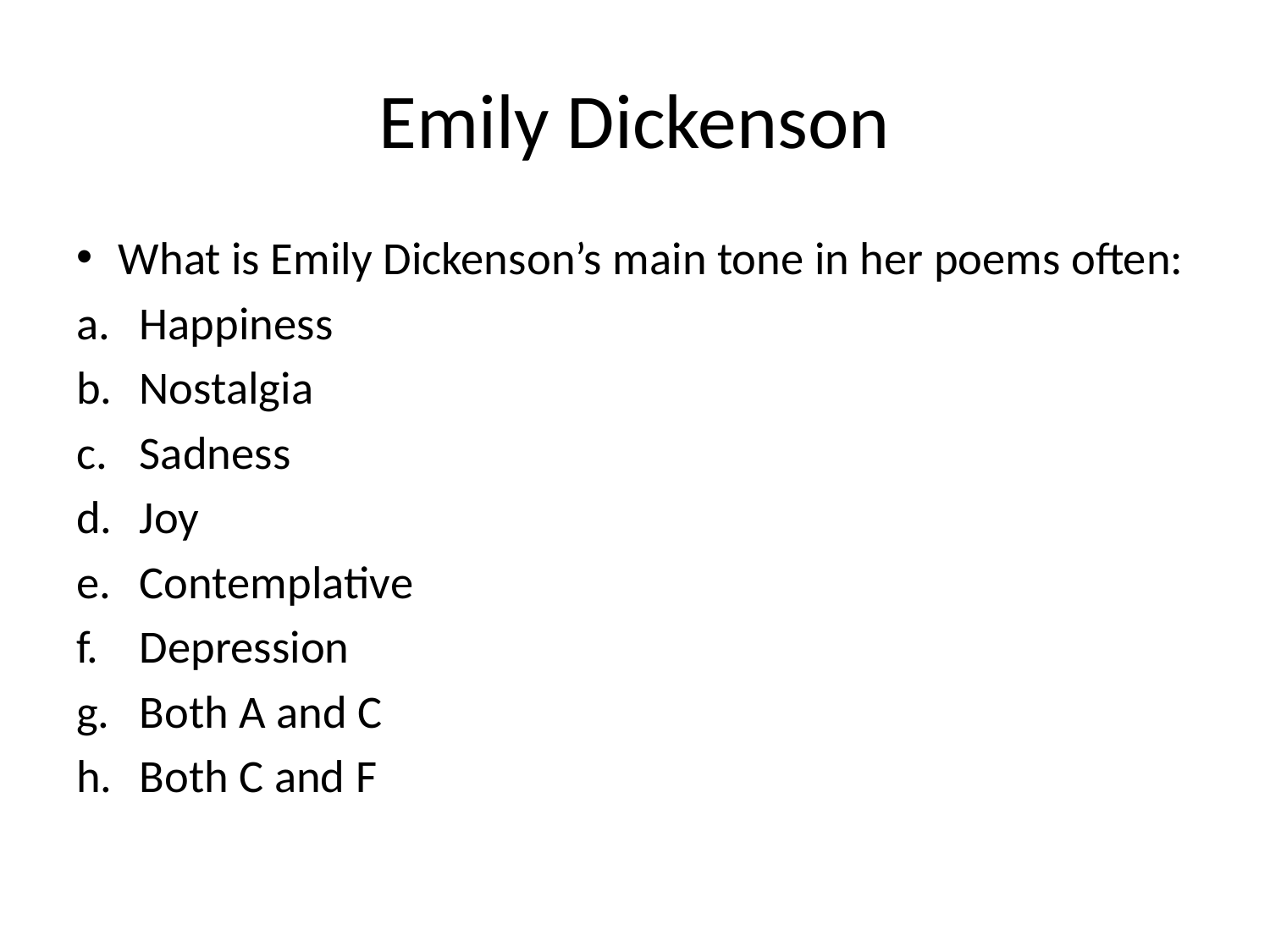

# Emily Dickenson
What is Emily Dickenson’s main tone in her poems often:
Happiness
Nostalgia
Sadness
Joy
Contemplative
Depression
Both A and C
Both C and F